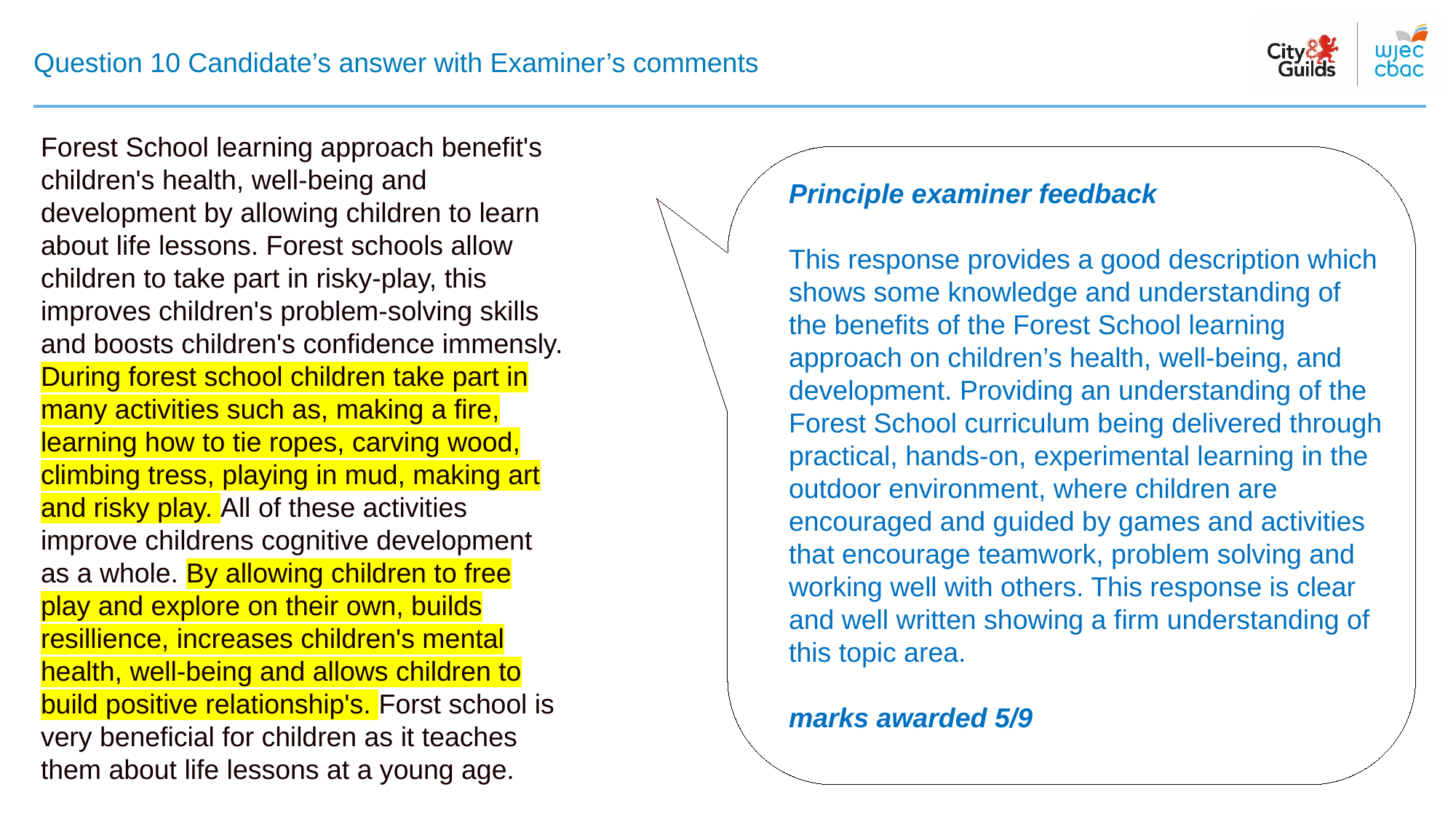

# Question 10 Candidate’s answer with Examiner’s comments
Forest School learning approach benefit's children's health, well-being and development by allowing children to learn about life lessons. Forest schools allow children to take part in risky-play, this improves children's problem-solving skills and boosts children's confidence immensly. During forest school children take part in many activities such as, making a fire, learning how to tie ropes, carving wood, climbing tress, playing in mud, making art and risky play. All of these activities improve childrens cognitive development as a whole. By allowing children to free play and explore on their own, builds resillience, increases children's mental health, well-being and allows children to build positive relationship's. Forst school is very beneficial for children as it teaches them about life lessons at a young age.

Principle examiner feedback​
​
This response provides a good description which shows some knowledge and understanding of the benefits of the Forest School learning approach on children’s health, well-being, and development. Providing an understanding of the Forest School curriculum being delivered through practical, hands-on, experimental learning in the outdoor environment, where children are encouraged and guided by games and activities that encourage teamwork, problem solving and working well with others. This response is clear and well written showing a firm understanding of this topic area.

marks awarded 5/9